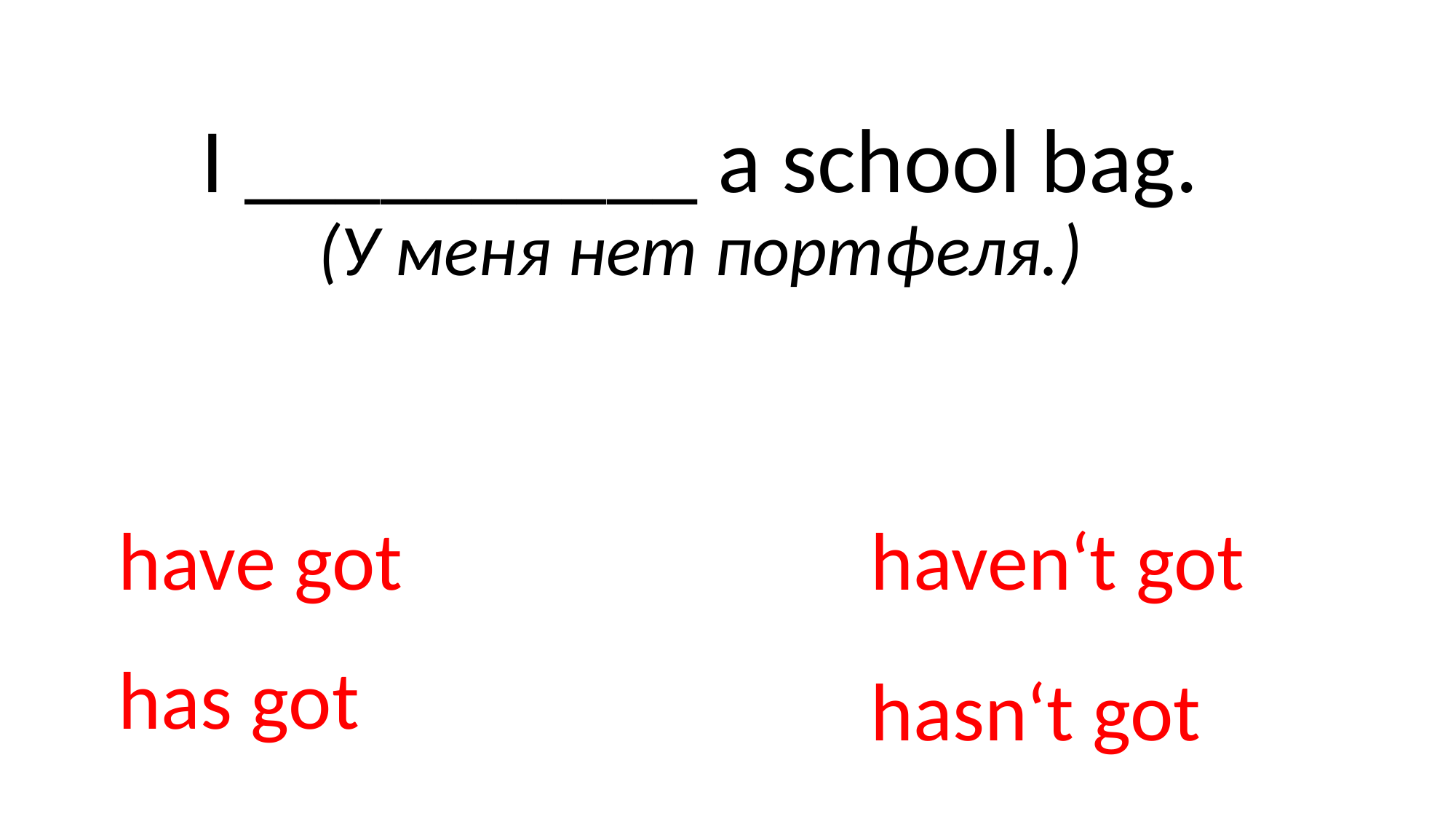

# I __________ a school bag. (У меня нет портфеля.)
have got
haven‘t got
has got
hasn‘t got